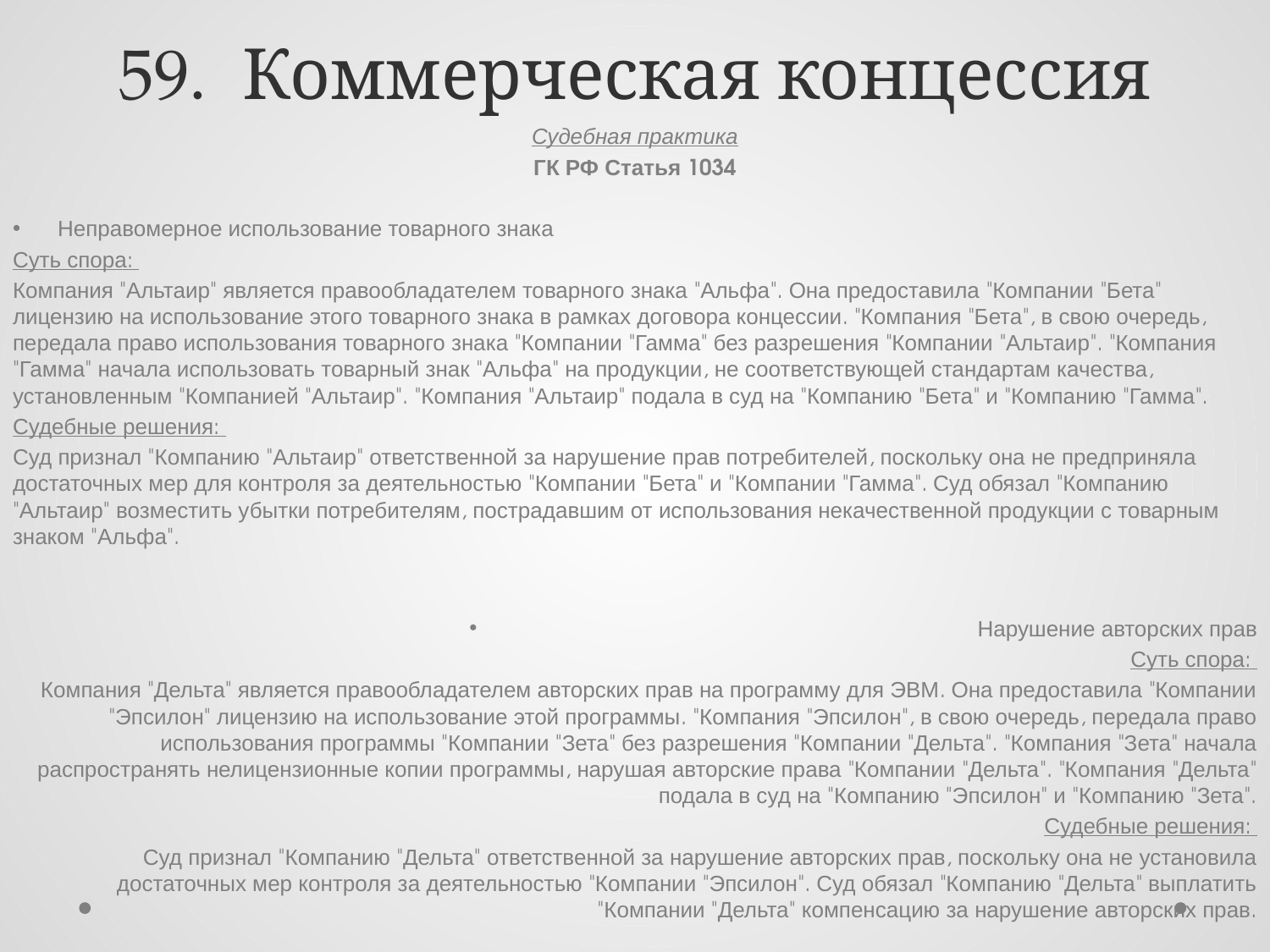

# 59.  Коммерческая концессия
Судебная практика
ГК РФ Статья 1034

Неправомерное использование товарного знака
Суть спора:
Компания "Альтаир" является правообладателем товарного знака "Альфа". Она предоставила "Компании "Бета" лицензию на использование этого товарного знака в рамках договора концессии. "Компания "Бета", в свою очередь, передала право использования товарного знака "Компании "Гамма" без разрешения "Компании "Альтаир". "Компания "Гамма" начала использовать товарный знак "Альфа" на продукции, не соответствующей стандартам качества, установленным "Компанией "Альтаир". "Компания "Альтаир" подала в суд на "Компанию "Бета" и "Компанию "Гамма".
Судебные решения:
Суд признал "Компанию "Альтаир" ответственной за нарушение прав потребителей, поскольку она не предприняла достаточных мер для контроля за деятельностью "Компании "Бета" и "Компании "Гамма". Суд обязал "Компанию "Альтаир" возместить убытки потребителям, пострадавшим от использования некачественной продукции с товарным знаком "Альфа".

Нарушение авторских прав
 Суть спора:
Компания "Дельта" является правообладателем авторских прав на программу для ЭВМ. Она предоставила "Компании "Эпсилон" лицензию на использование этой программы. "Компания "Эпсилон", в свою очередь, передала право использования программы "Компании "Зета" без разрешения "Компании "Дельта". "Компания "Зета" начала распространять нелицензионные копии программы, нарушая авторские права "Компании "Дельта". "Компания "Дельта" подала в суд на "Компанию "Эпсилон" и "Компанию "Зета".
Судебные решения:
Суд признал "Компанию "Дельта" ответственной за нарушение авторских прав, поскольку она не установила достаточных мер контроля за деятельностью "Компании "Эпсилон". Суд обязал "Компанию "Дельта" выплатить "Компании "Дельта" компенсацию за нарушение авторских прав.